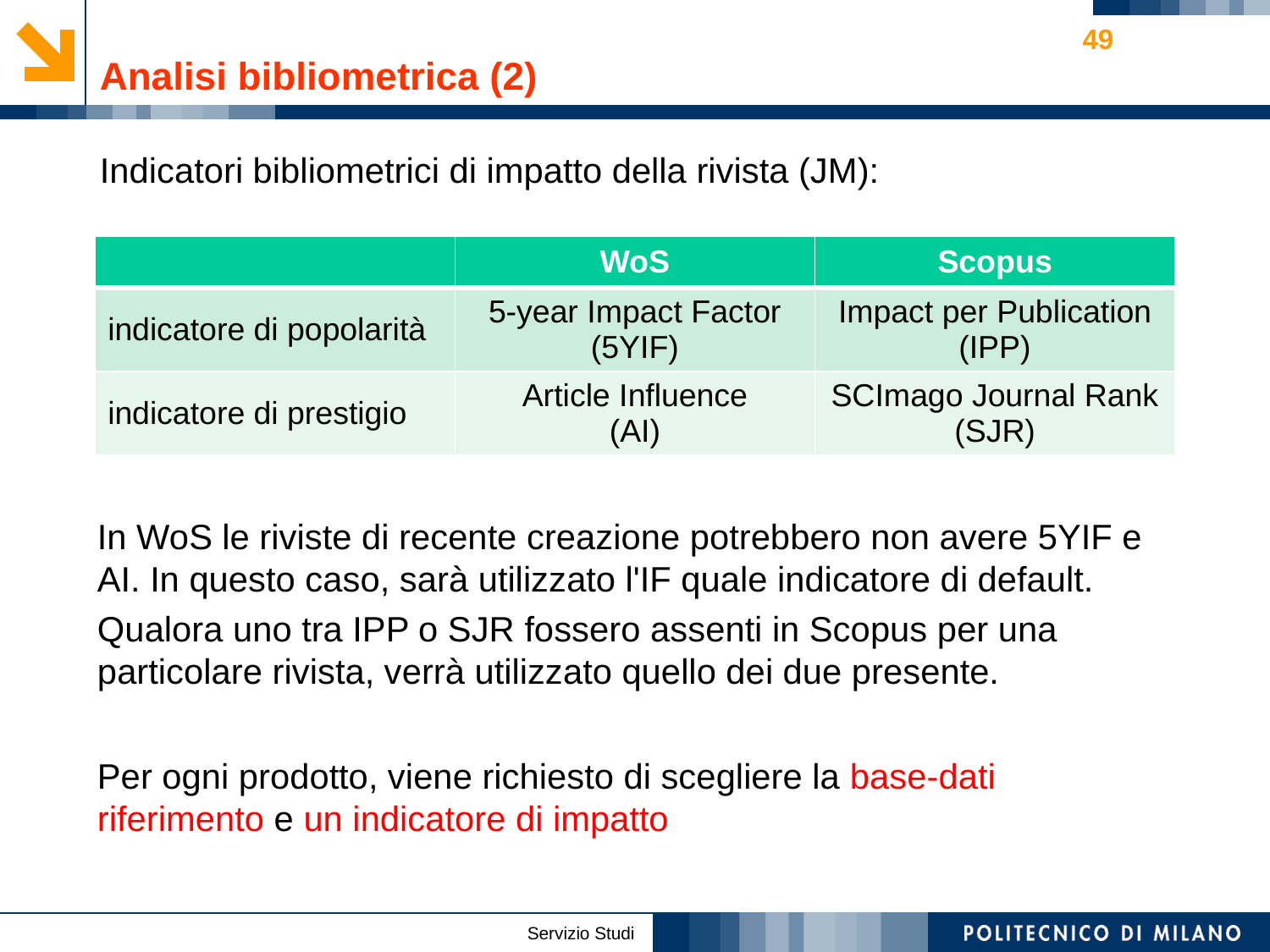

# Analisi bibliometrica (2)
49
Indicatori bibliometrici di impatto della rivista (JM):
|  | WoS | Scopus |
| --- | --- | --- |
| indicatore di popolarità | 5-year Impact Factor (5YIF) | Impact per Publication (IPP) |
| indicatore di prestigio | Article Influence (AI) | SCImago Journal Rank (SJR) |
In WoS le riviste di recente creazione potrebbero non avere 5YIF e AI. In questo caso, sarà utilizzato l'IF quale indicatore di default.
Qualora uno tra IPP o SJR fossero assenti in Scopus per una particolare rivista, verrà utilizzato quello dei due presente.
Per ogni prodotto, viene richiesto di scegliere la base-dati riferimento e un indicatore di impatto